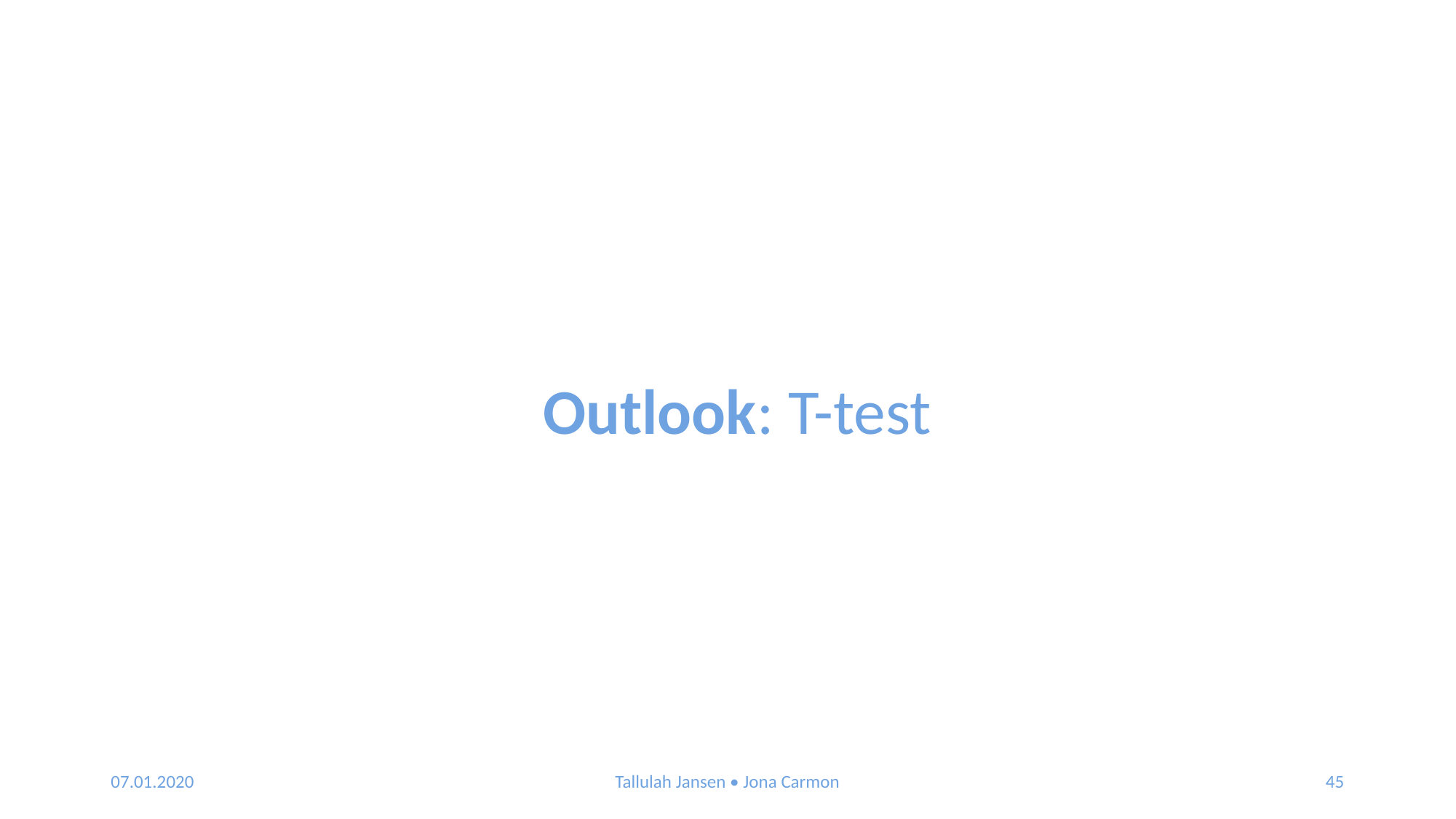

Outlook: T-test
07.01.2020
Tallulah Jansen • Jona Carmon
45